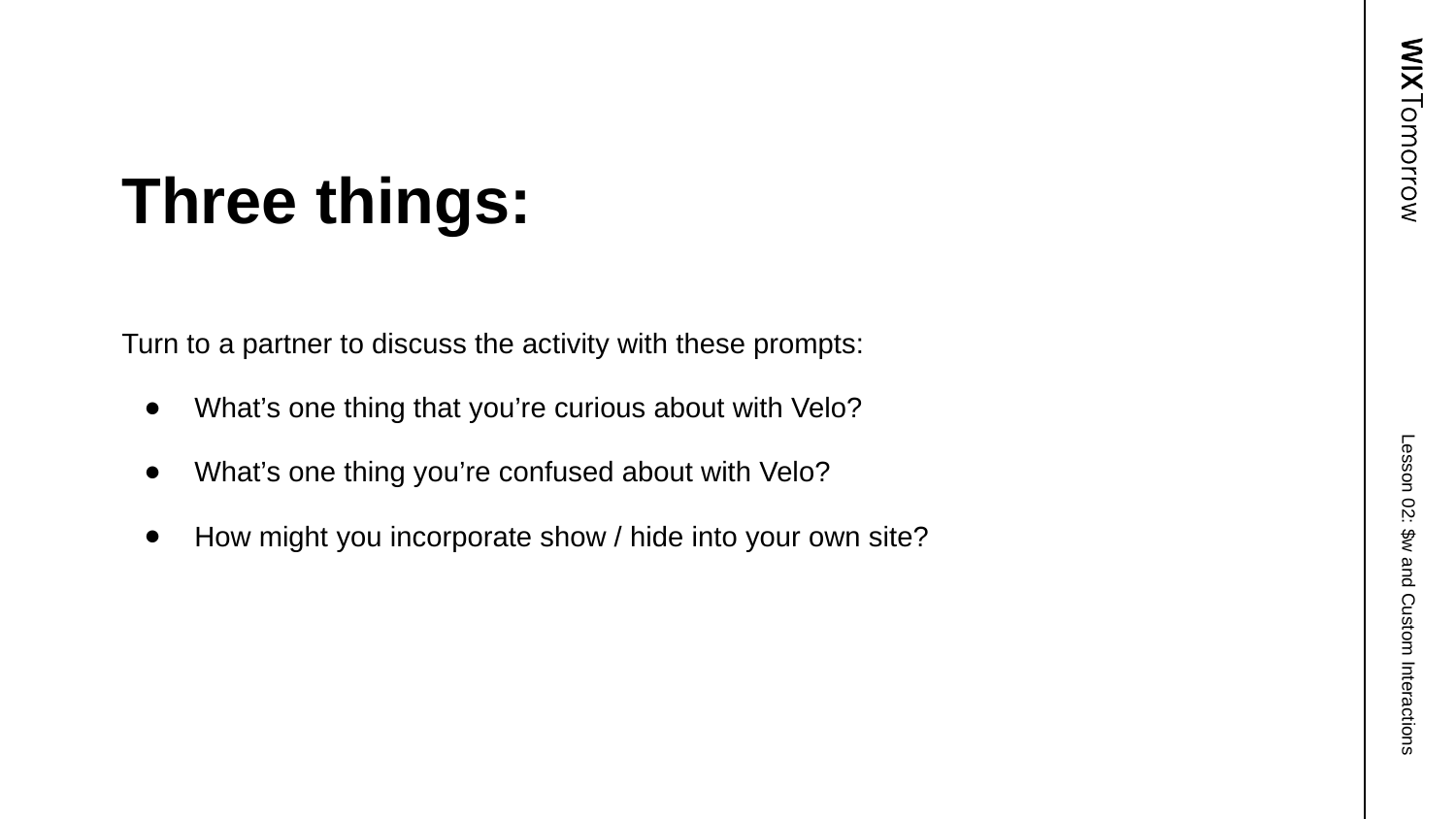

# Three things:
Turn to a partner to discuss the activity with these prompts:
What’s one thing that you’re curious about with Velo?
What’s one thing you’re confused about with Velo?
How might you incorporate show / hide into your own site?